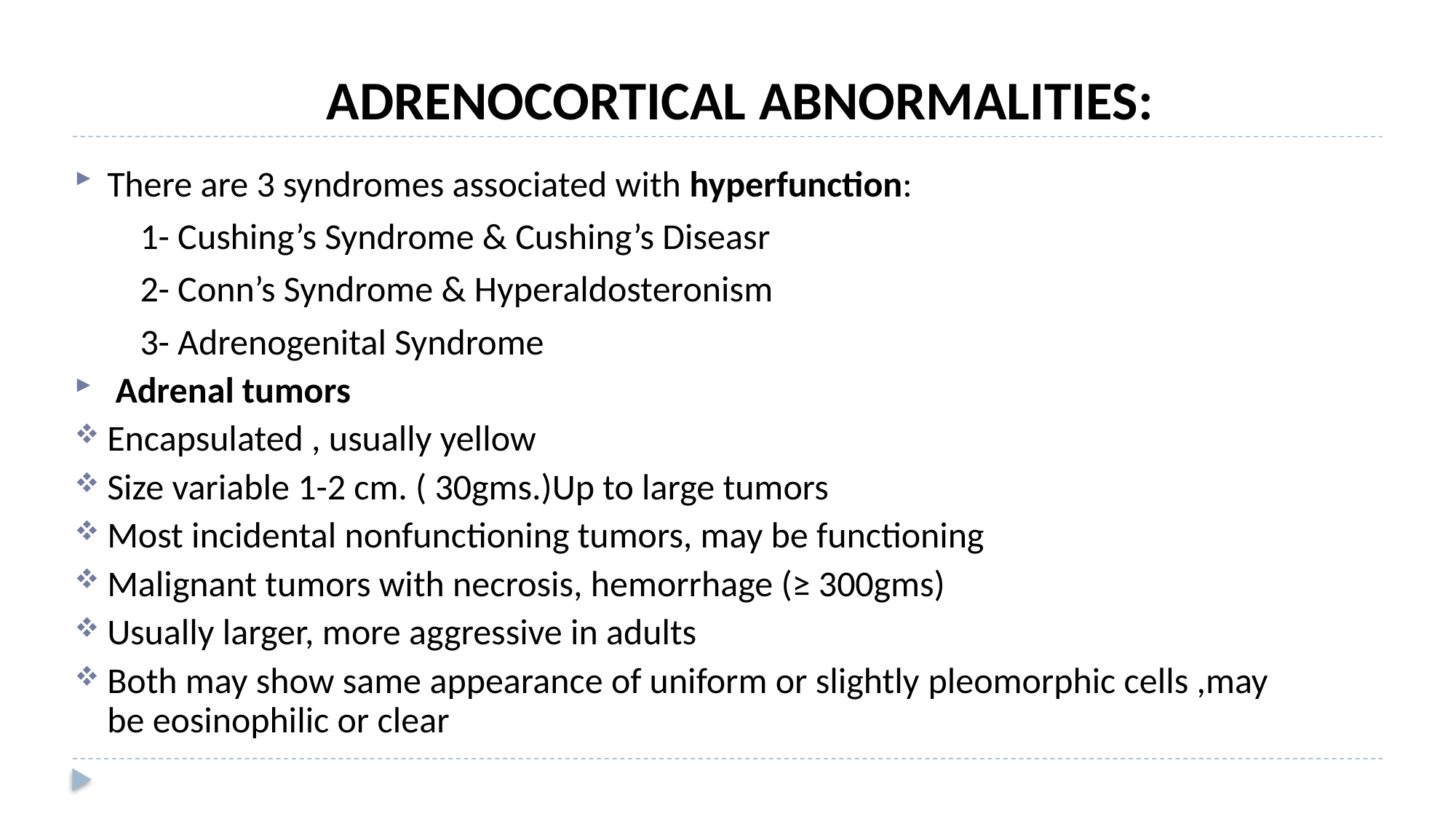

# ADRENOCORTICAL ABNORMALITIES:
There are 3 syndromes associated with hyperfunction:
        1- Cushing’s Syndrome & Cushing’s Diseasr
        2- Conn’s Syndrome & Hyperaldosteronism
        3- Adrenogenital Syndrome
 Adrenal tumors
Encapsulated , usually yellow
Size variable 1-2 cm. ( 30gms.)Up to large tumors
Most incidental nonfunctioning tumors, may be functioning
Malignant tumors with necrosis, hemorrhage (≥ 300gms)
Usually larger, more aggressive in adults
Both may show same appearance of uniform or slightly pleomorphic cells ,may be eosinophilic or clear